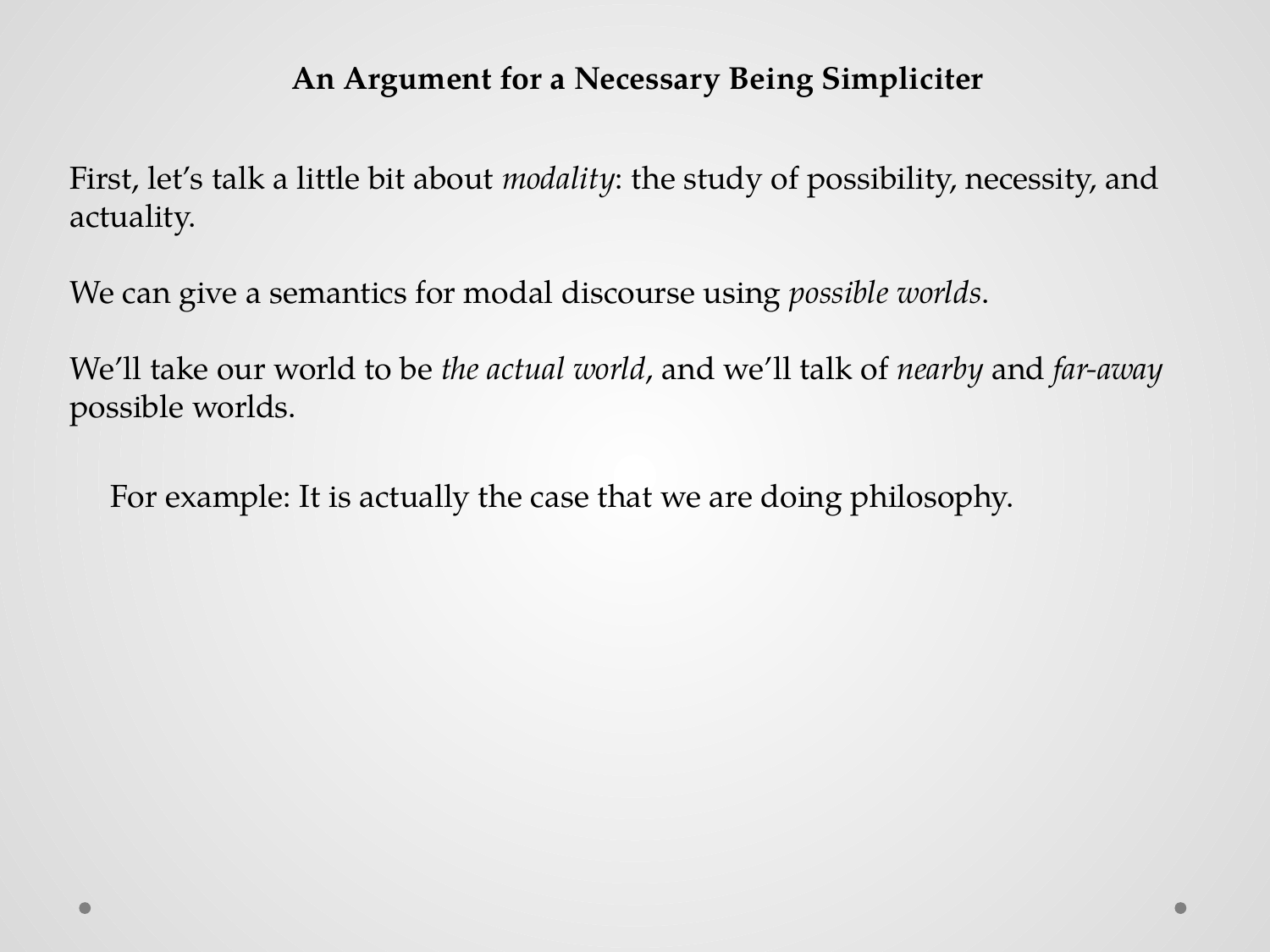

An Argument for a Necessary Being Simpliciter
First, let’s talk a little bit about modality: the study of possibility, necessity, and actuality.

We can give a semantics for modal discourse using possible worlds.

We’ll take our world to be the actual world, and we’ll talk of nearby and far-away possible worlds.

For example: It is actually the case that we are doing philosophy.